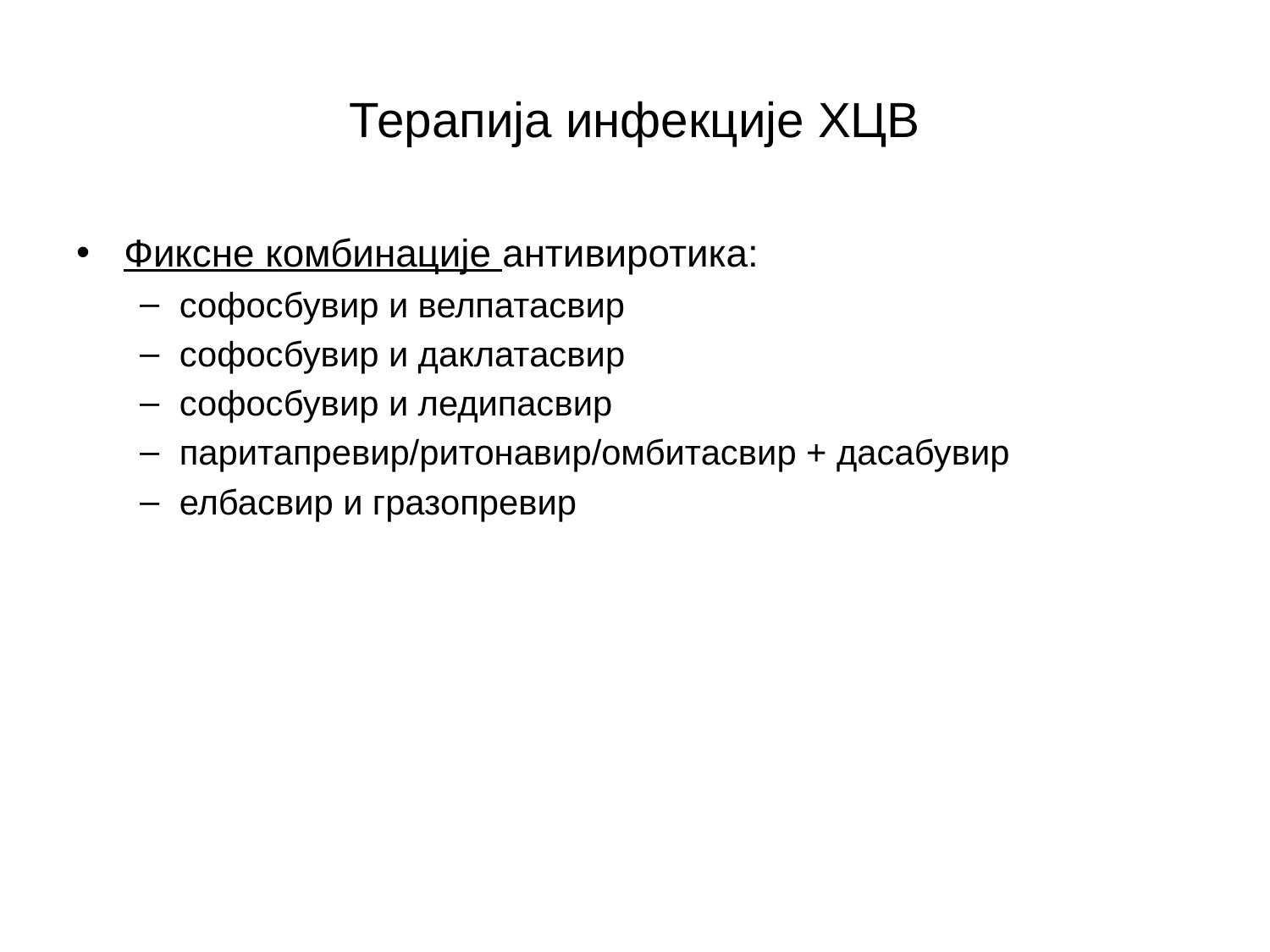

# Терапија инфекције ХЦВ
Фиксне комбинације антивиротика:
софосбувир и велпатасвир
софосбувир и даклатасвир
софосбувир и ледипасвир
паритапревир/ритонавир/омбитасвир + дасабувир
елбасвир и гразопревир